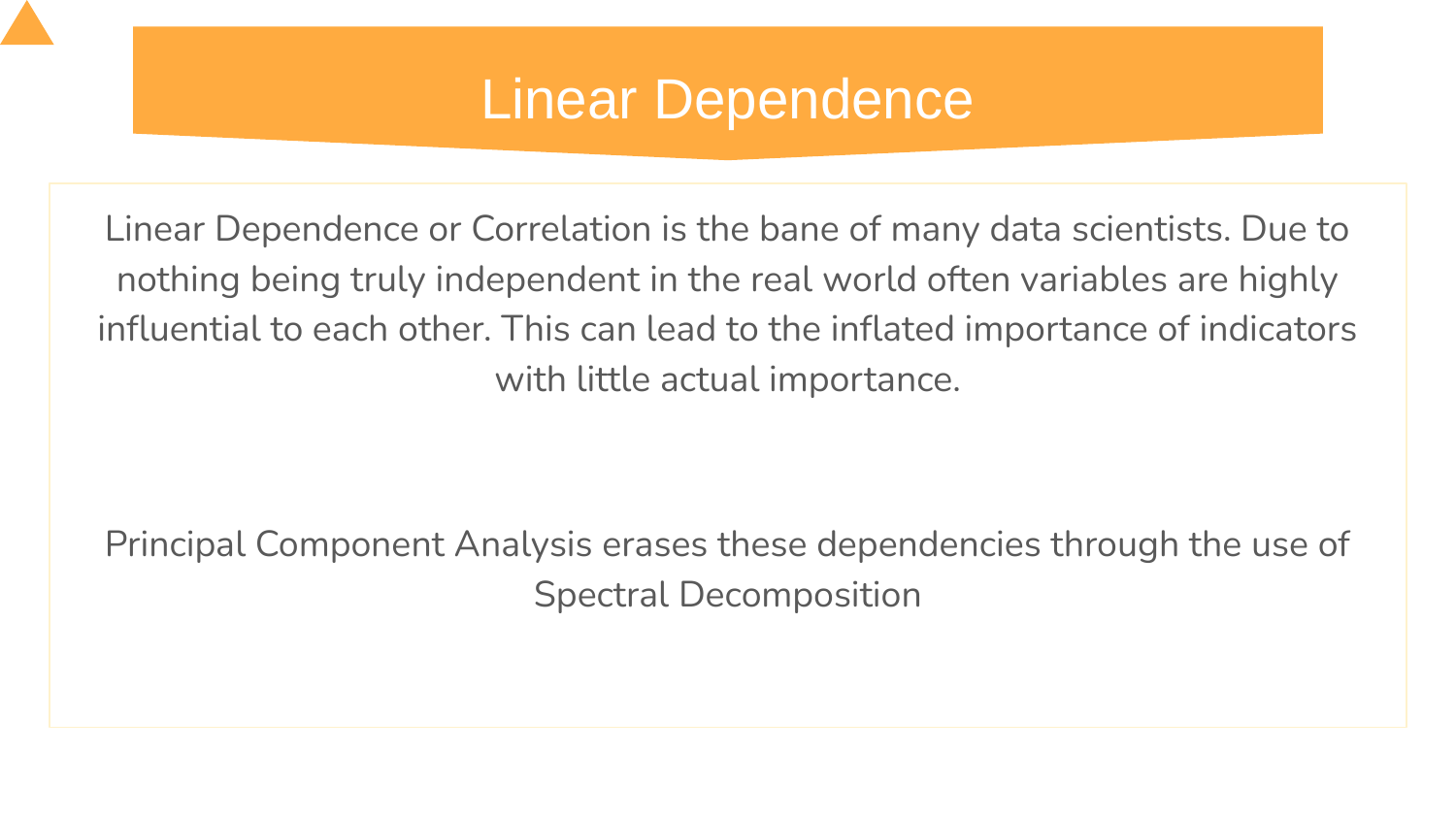

# Linear Dependence
Linear Dependence or Correlation is the bane of many data scientists. Due to nothing being truly independent in the real world often variables are highly influential to each other. This can lead to the inflated importance of indicators with little actual importance.

Principal Component Analysis erases these dependencies through the use of Spectral Decomposition